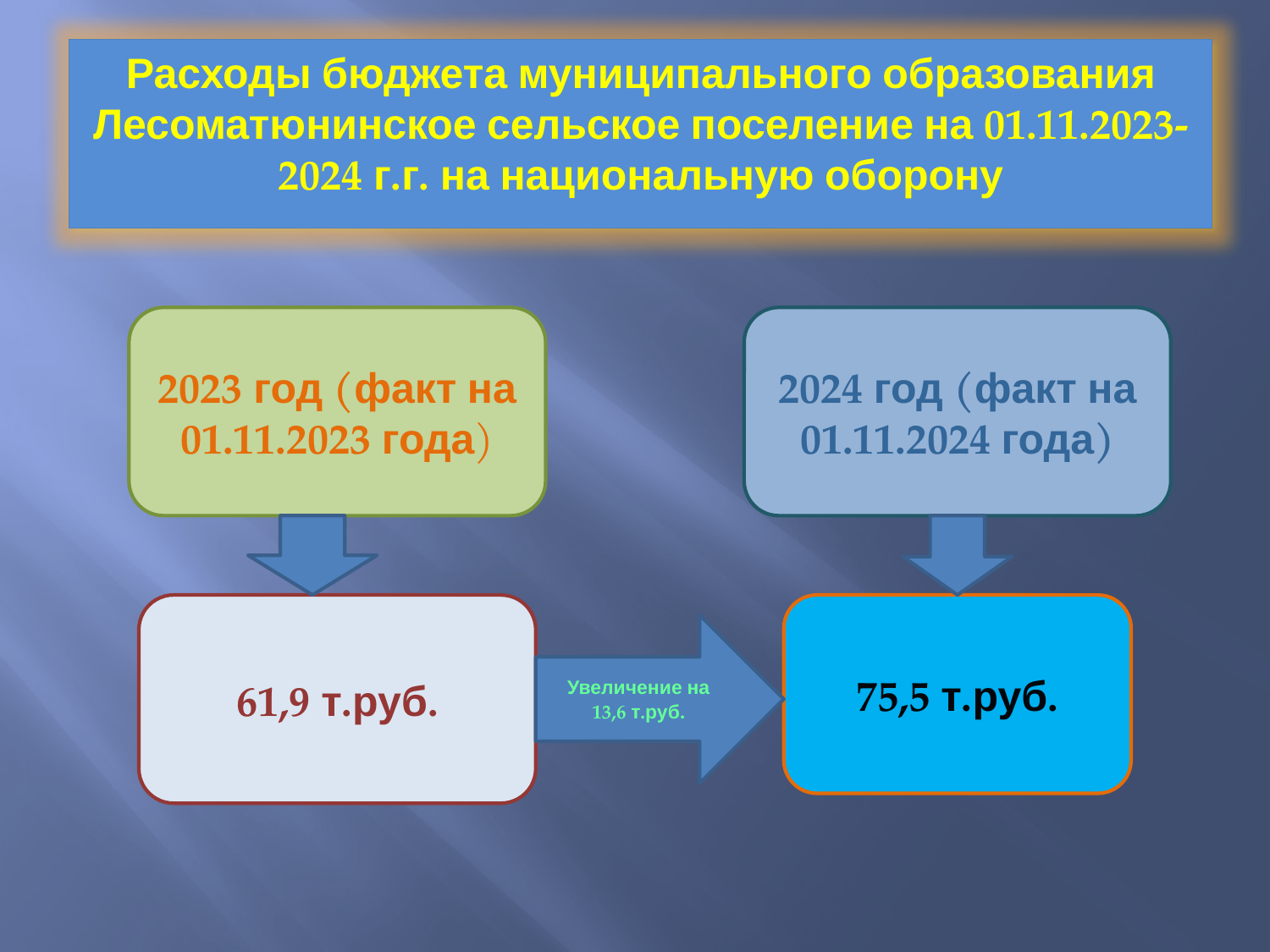

Расходы бюджета муниципального образования Лесоматюнинское сельское поселение на 01.11.2023-
2024 г.г. на национальную оборону
2023 год (факт на 01.11.2023 года)
2024 год (факт на 01.11.2024 года)

61,9 т.руб.
75,5 т.руб.
Увеличение на 13,6 т.руб.